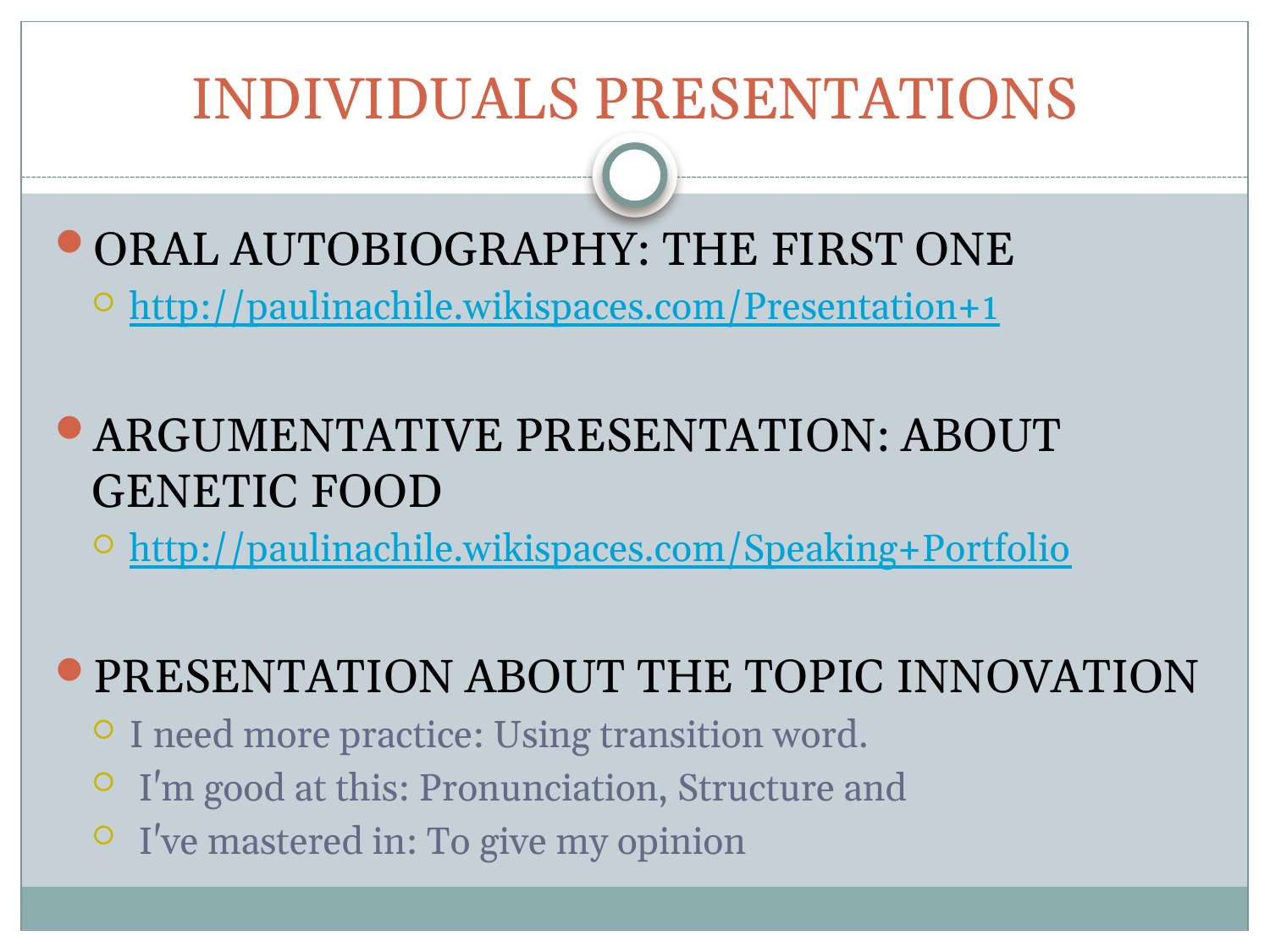

# INDIVIDUALS PRESENTATIONS
ORAL AUTOBIOGRAPHY: THE FIRST ONE
http://paulinachile.wikispaces.com/Presentation+1

ARGUMENTATIVE PRESENTATION: ABOUT GENETIC FOOD
http://paulinachile.wikispaces.com/Speaking+Portfolio

PRESENTATION ABOUT THE TOPIC INNOVATION
I need more practice: Using transition word.
 I'm good at this: Pronunciation, Structure and
 I've mastered in: To give my opinion